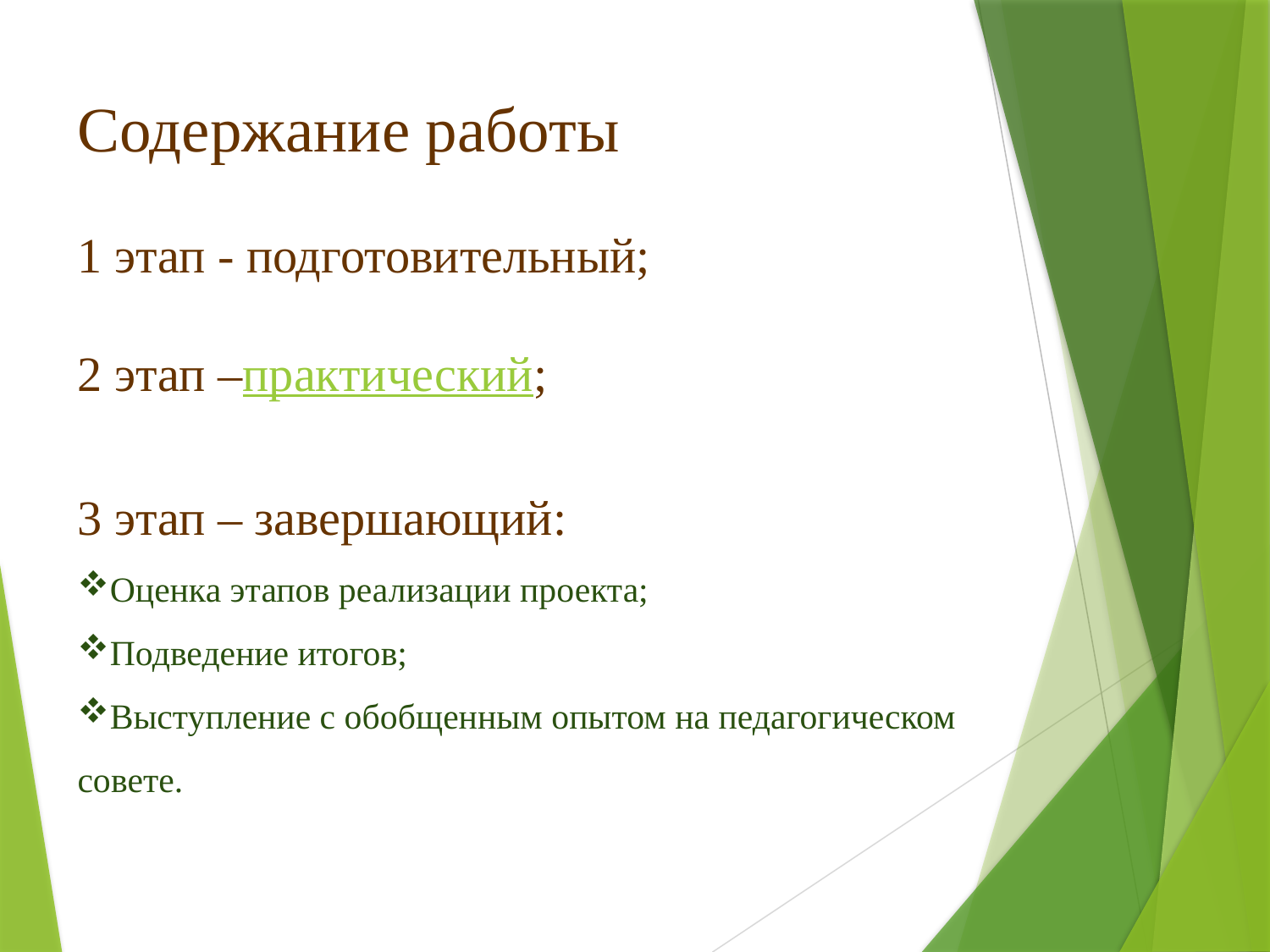

Содержание работы

1 этап - подготовительный;

2 этап –практический;
3 этап – завершающий:
Оценка этапов реализации проекта;
Подведение итогов;
Выступление с обобщенным опытом на педагогическом совете.